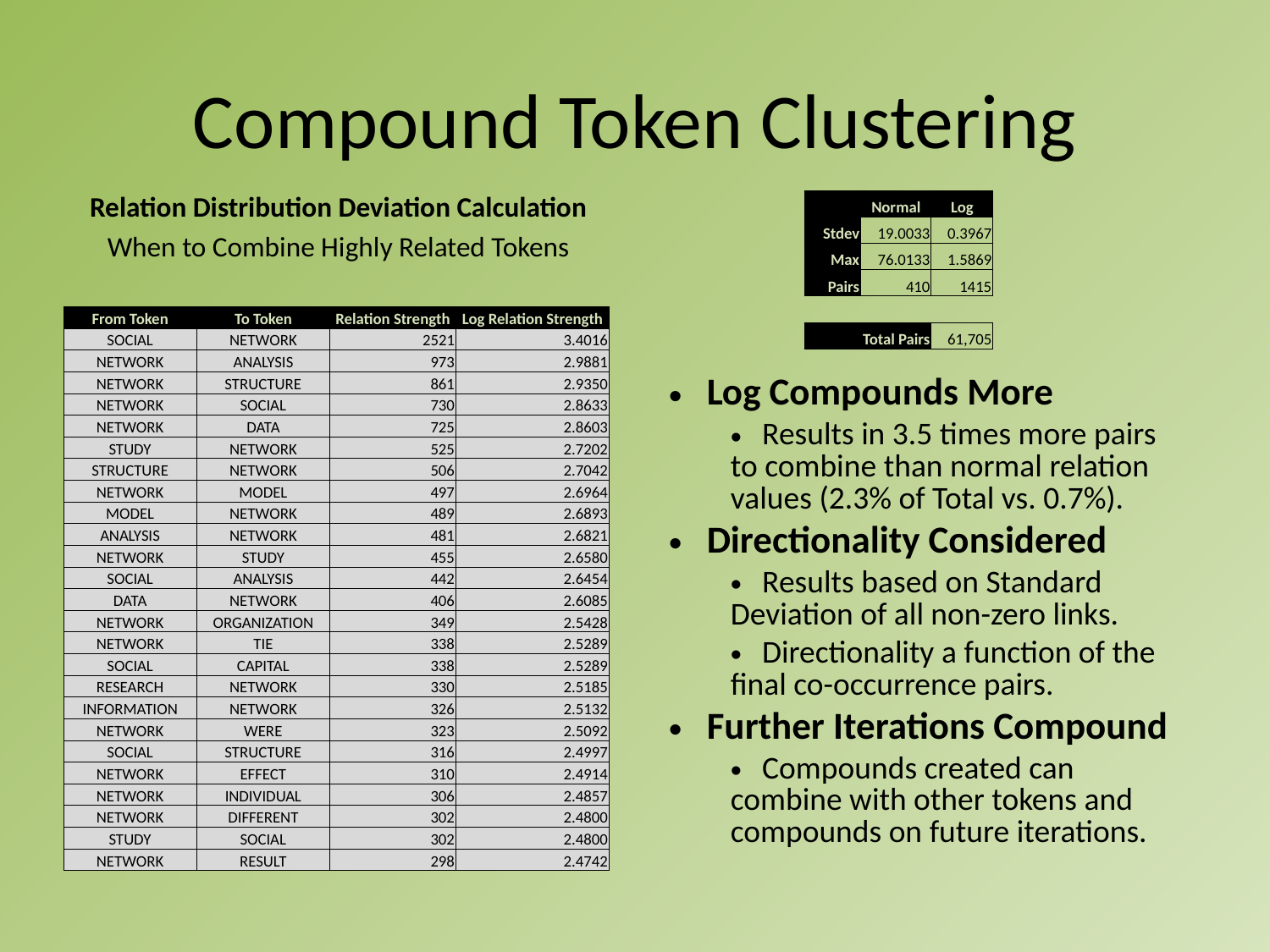

# Compound Token Clustering
Relation Distribution Deviation Calculation
When to Combine Highly Related Tokens
|  | Normal | Log |
| --- | --- | --- |
| Stdev | 19.0033 | 0.3967 |
| Max | 76.0133 | 1.5869 |
| Pairs | 410 | 1415 |
|  |  |  |
| Total Pairs |  | 61,705 |
| From Token | To Token | Relation Strength | Log Relation Strength |
| --- | --- | --- | --- |
| SOCIAL | NETWORK | 2521 | 3.4016 |
| NETWORK | ANALYSIS | 973 | 2.9881 |
| NETWORK | STRUCTURE | 861 | 2.9350 |
| NETWORK | SOCIAL | 730 | 2.8633 |
| NETWORK | DATA | 725 | 2.8603 |
| STUDY | NETWORK | 525 | 2.7202 |
| STRUCTURE | NETWORK | 506 | 2.7042 |
| NETWORK | MODEL | 497 | 2.6964 |
| MODEL | NETWORK | 489 | 2.6893 |
| ANALYSIS | NETWORK | 481 | 2.6821 |
| NETWORK | STUDY | 455 | 2.6580 |
| SOCIAL | ANALYSIS | 442 | 2.6454 |
| DATA | NETWORK | 406 | 2.6085 |
| NETWORK | ORGANIZATION | 349 | 2.5428 |
| NETWORK | TIE | 338 | 2.5289 |
| SOCIAL | CAPITAL | 338 | 2.5289 |
| RESEARCH | NETWORK | 330 | 2.5185 |
| INFORMATION | NETWORK | 326 | 2.5132 |
| NETWORK | WERE | 323 | 2.5092 |
| SOCIAL | STRUCTURE | 316 | 2.4997 |
| NETWORK | EFFECT | 310 | 2.4914 |
| NETWORK | INDIVIDUAL | 306 | 2.4857 |
| NETWORK | DIFFERENT | 302 | 2.4800 |
| STUDY | SOCIAL | 302 | 2.4800 |
| NETWORK | RESULT | 298 | 2.4742 |
   Log Compounds More
   Results in 3.5 times more pairs to combine than normal relation values (2.3% of Total vs. 0.7%).
   Directionality Considered
   Results based on Standard Deviation of all non-zero links.
   Directionality a function of the final co-occurrence pairs.
   Further Iterations Compound
   Compounds created can combine with other tokens and compounds on future iterations.